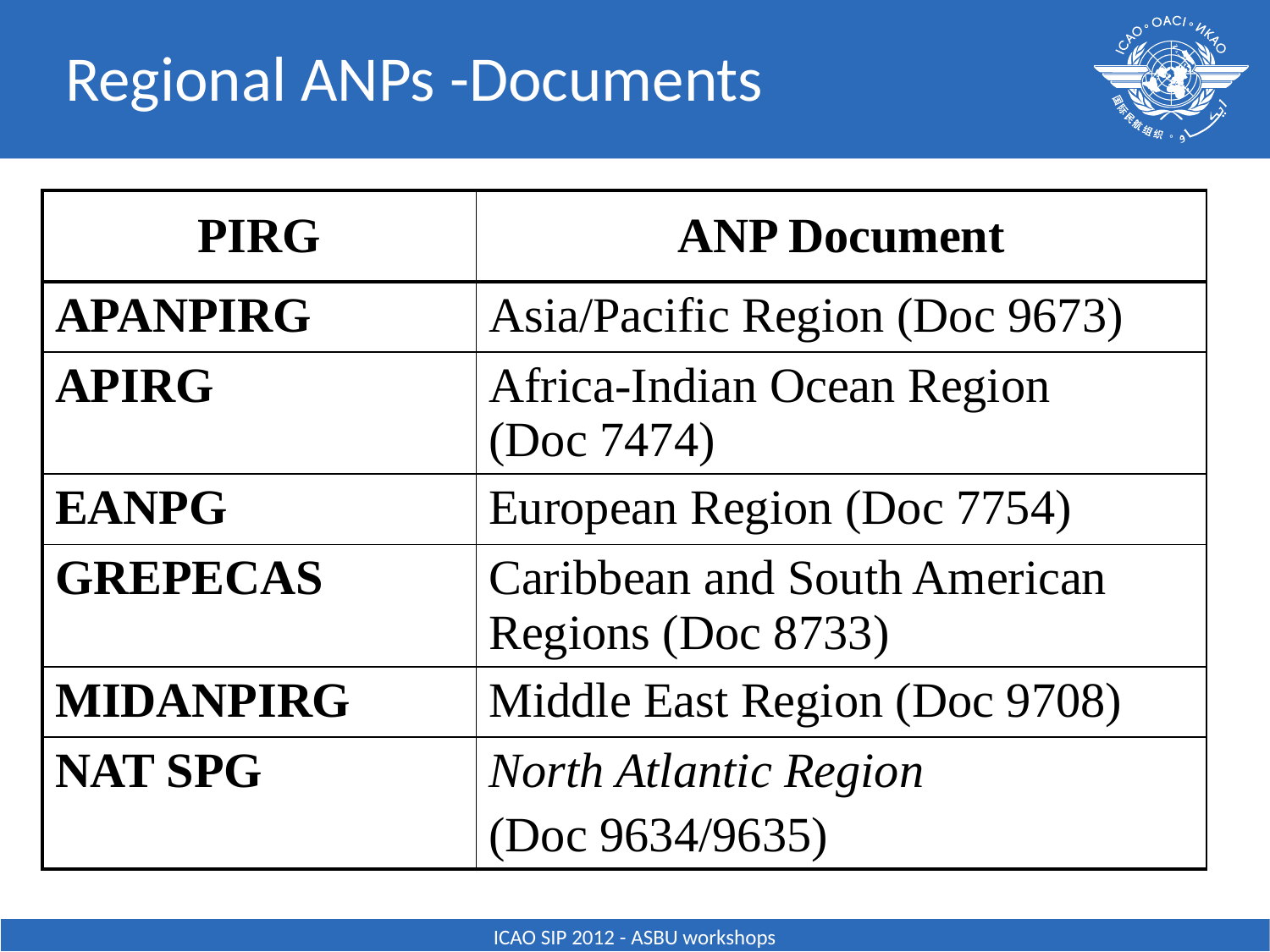

Regional ANPs -Documents
| PIRG | ANP Document |
| --- | --- |
| APANPIRG | Asia/Pacific Region (Doc 9673) |
| APIRG | Africa-Indian Ocean Region (Doc 7474) |
| EANPG | European Region (Doc 7754) |
| GREPECAS | Caribbean and South American Regions (Doc 8733) |
| MIDANPIRG | Middle East Region (Doc 9708) |
| NAT SPG | North Atlantic Region (Doc 9634/9635) |
ICAO SIP 2012 - ASBU workshops